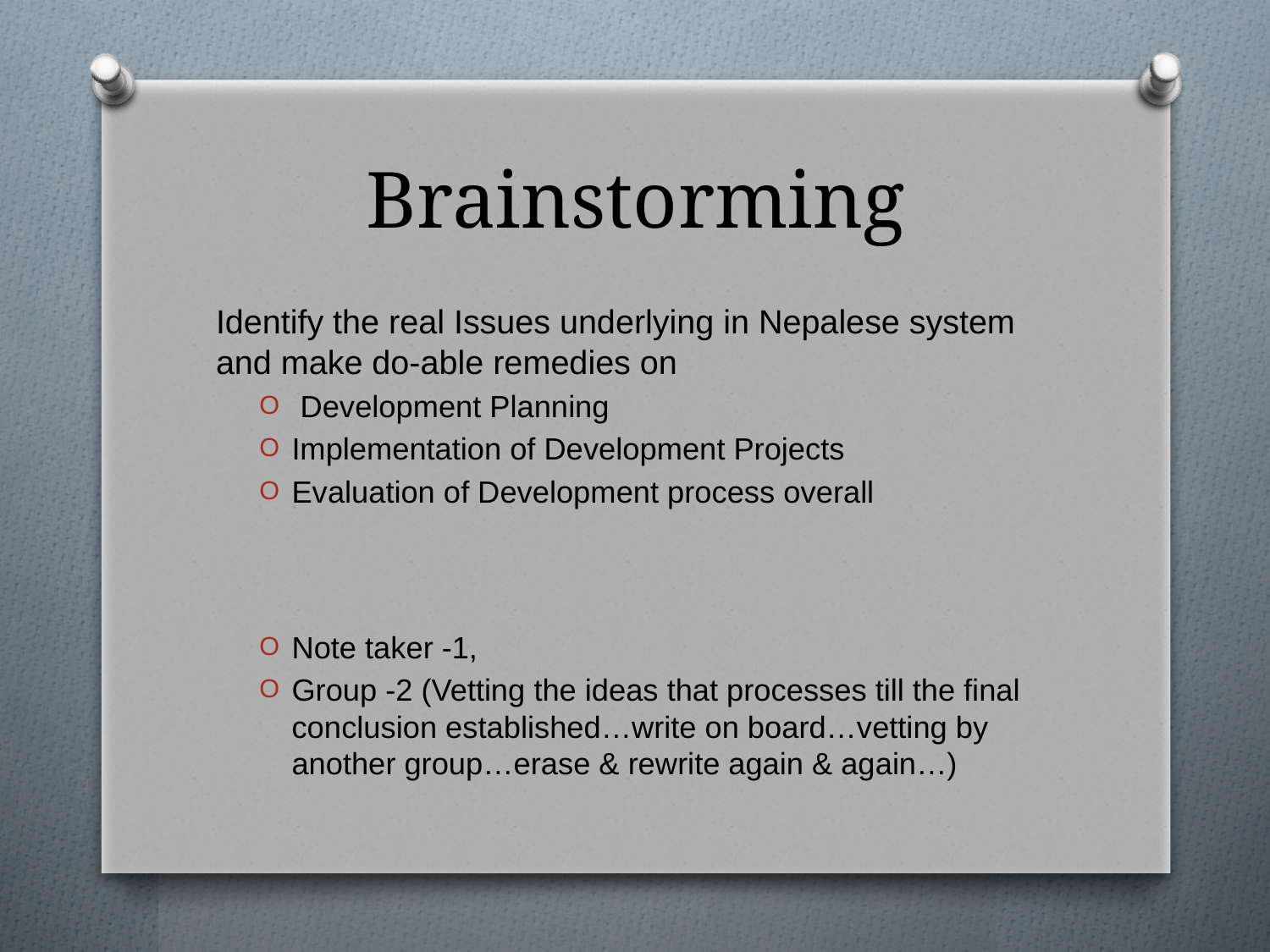

# Brainstorming
Identify the real Issues underlying in Nepalese system and make do-able remedies on
 Development Planning
Implementation of Development Projects
Evaluation of Development process overall

Note taker -1,
Group -2 (Vetting the ideas that processes till the final conclusion established…write on board…vetting by another group…erase & rewrite again & again…)